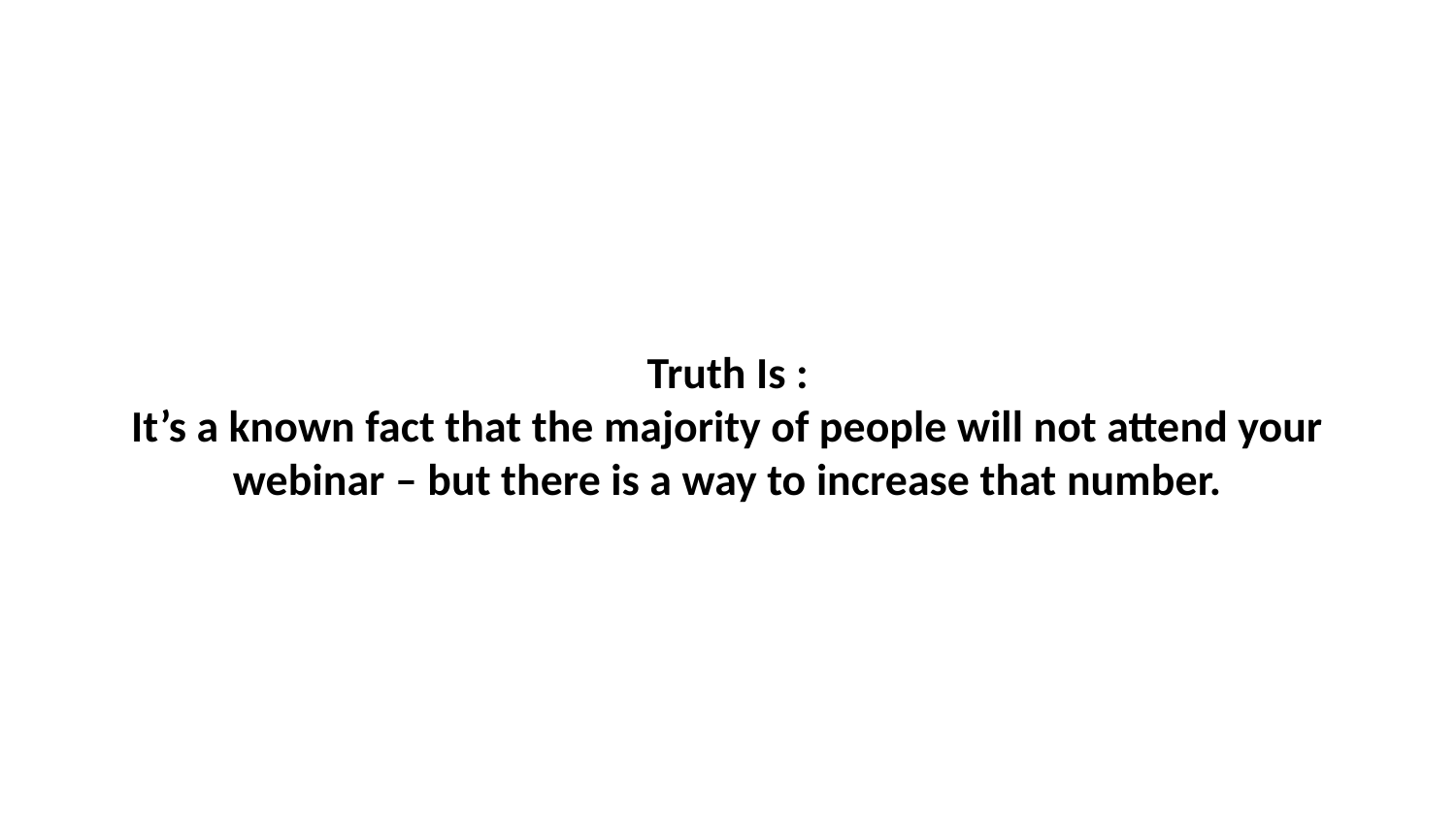

# Truth Is : It’s a known fact that the majority of people will not attend your webinar – but there is a way to increase that number.